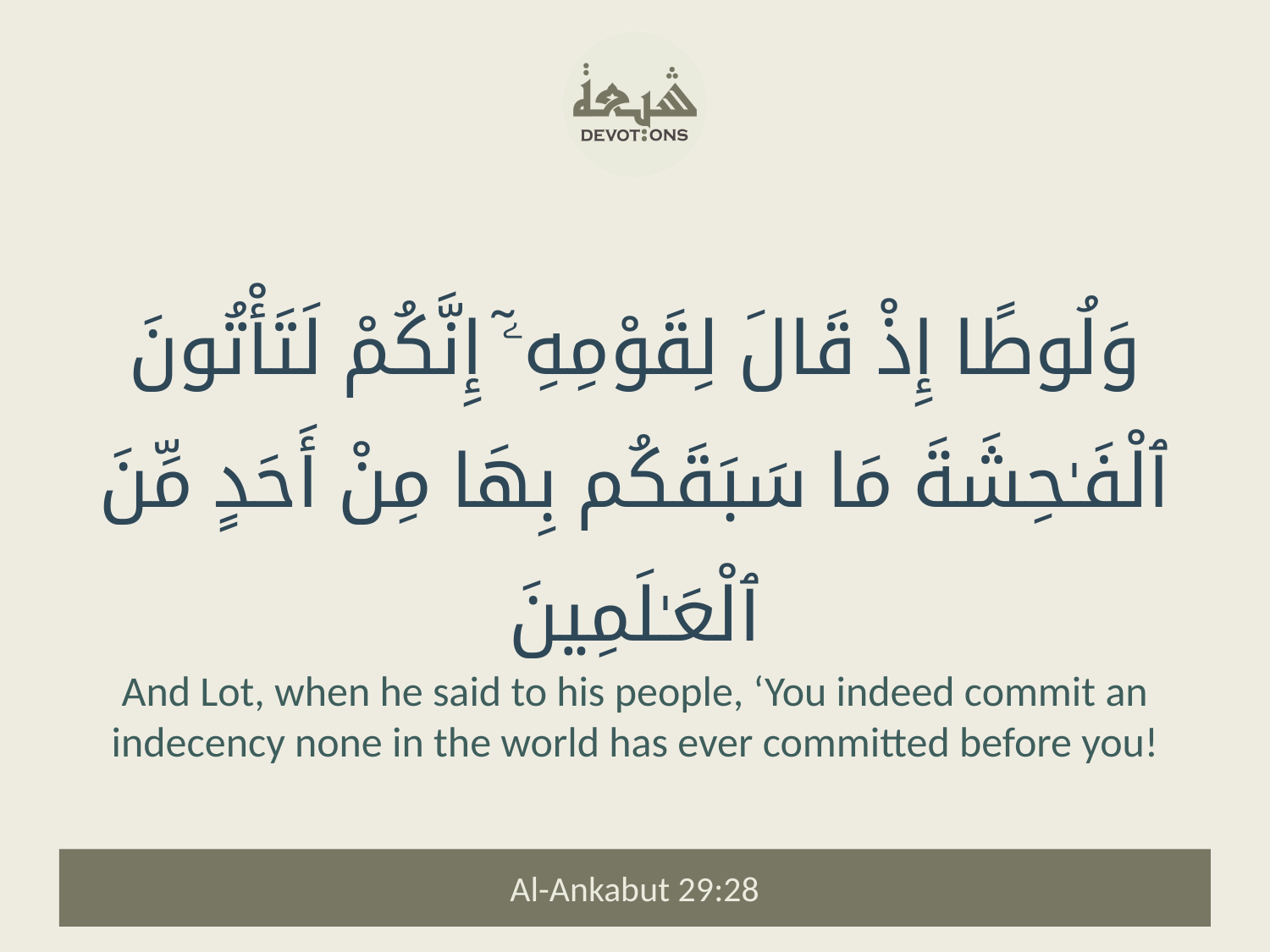

وَلُوطًا إِذْ قَالَ لِقَوْمِهِۦٓ إِنَّكُمْ لَتَأْتُونَ ٱلْفَـٰحِشَةَ مَا سَبَقَكُم بِهَا مِنْ أَحَدٍ مِّنَ ٱلْعَـٰلَمِينَ
And Lot, when he said to his people, ‘You indeed commit an indecency none in the world has ever committed before you!
Al-Ankabut 29:28